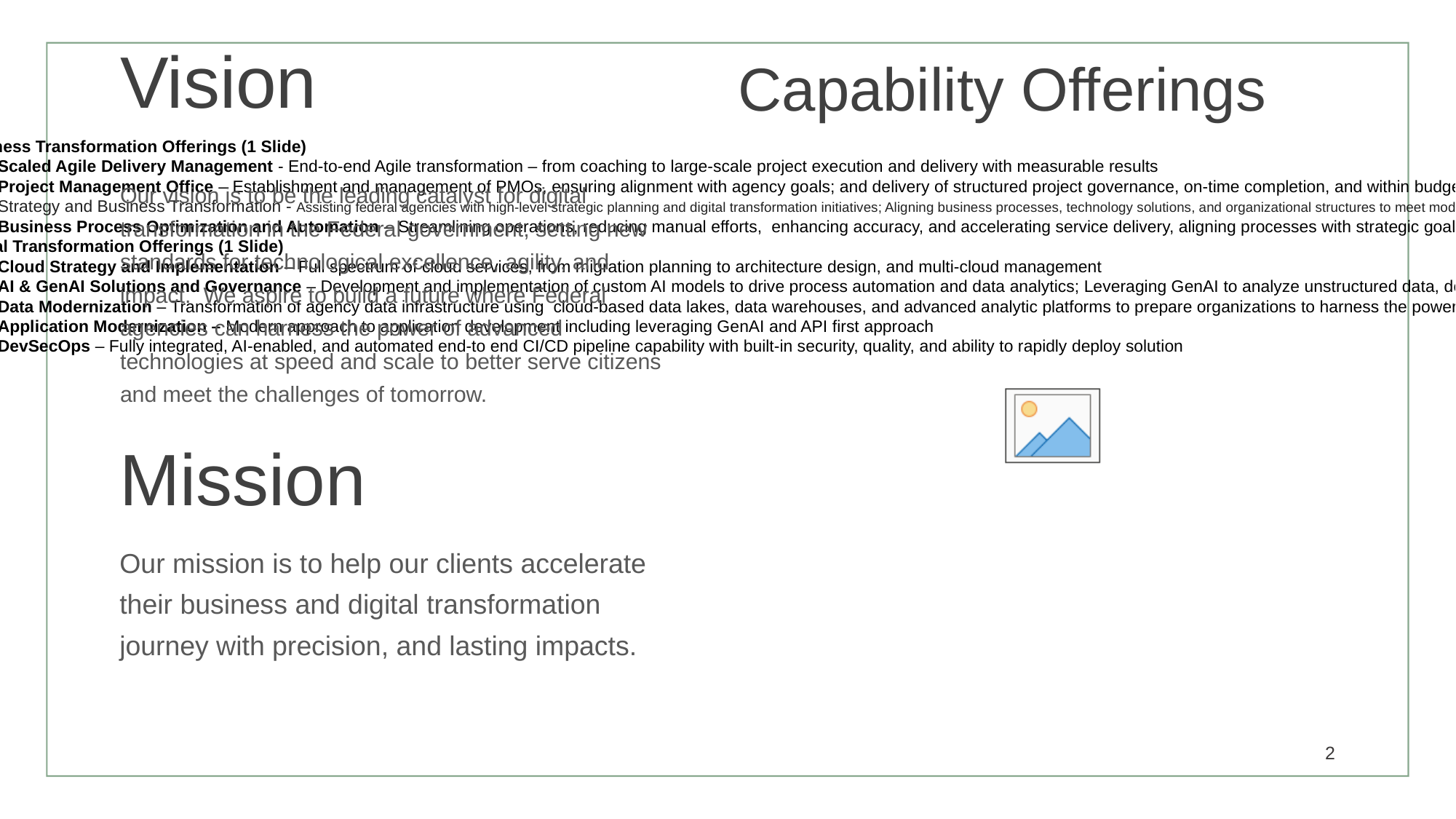

Capability Offerings
Vision
Business Transformation Offerings (1 Slide)
Scaled Agile Delivery Management - End-to-end Agile transformation – from coaching to large-scale project execution and delivery with measurable results
Project Management Office – Establishment and management of PMOs, ensuring alignment with agency goals; and delivery of structured project governance, on-time completion, and within budget execution
Strategy and Business Transformation - Assisting federal agencies with high-level strategic planning and digital transformation initiatives; Aligning business processes, technology solutions, and organizational structures to meet modern federal demands; Roadmap development for digital modernization and operational efficiency improvements.
Business Process Optimization and Automation – Streamlining operations, reducing manual efforts,  enhancing accuracy, and accelerating service delivery, aligning processes with strategic goals while integrating  cutting-edge technologies such as AI/ML, RPA, and cloud-based platforms
Digital Transformation Offerings (1 Slide)
Cloud Strategy and Implementation – Full spectrum of cloud services, from migration planning to architecture design, and multi-cloud management
AI & GenAI Solutions and Governance – Development and implementation of custom AI models to drive process automation and data analytics; Leveraging GenAI to analyze unstructured data, deliver insights, and improve decision-making
Data Modernization – Transformation of agency data infrastructure using  cloud-based data lakes, data warehouses, and advanced analytic platforms to prepare organizations to harness the power of AI
Application Modernization – Modern approach to application development including leveraging GenAI and API first approach
DevSecOps – Fully integrated, AI-enabled, and automated end-to end CI/CD pipeline capability with built-in security, quality, and ability to rapidly deploy solution

Our vision is to be the leading catalyst for digital transformation in the Federal government, setting new standards for technological excellence, agility, and impact.  We aspire to build a future where Federal agencies can harness the power of advanced technologies at speed and scale to better serve citizens and meet the challenges of tomorrow.
# Mission
Our mission is to help our clients accelerate their business and digital transformation journey with precision, and lasting impacts.
2